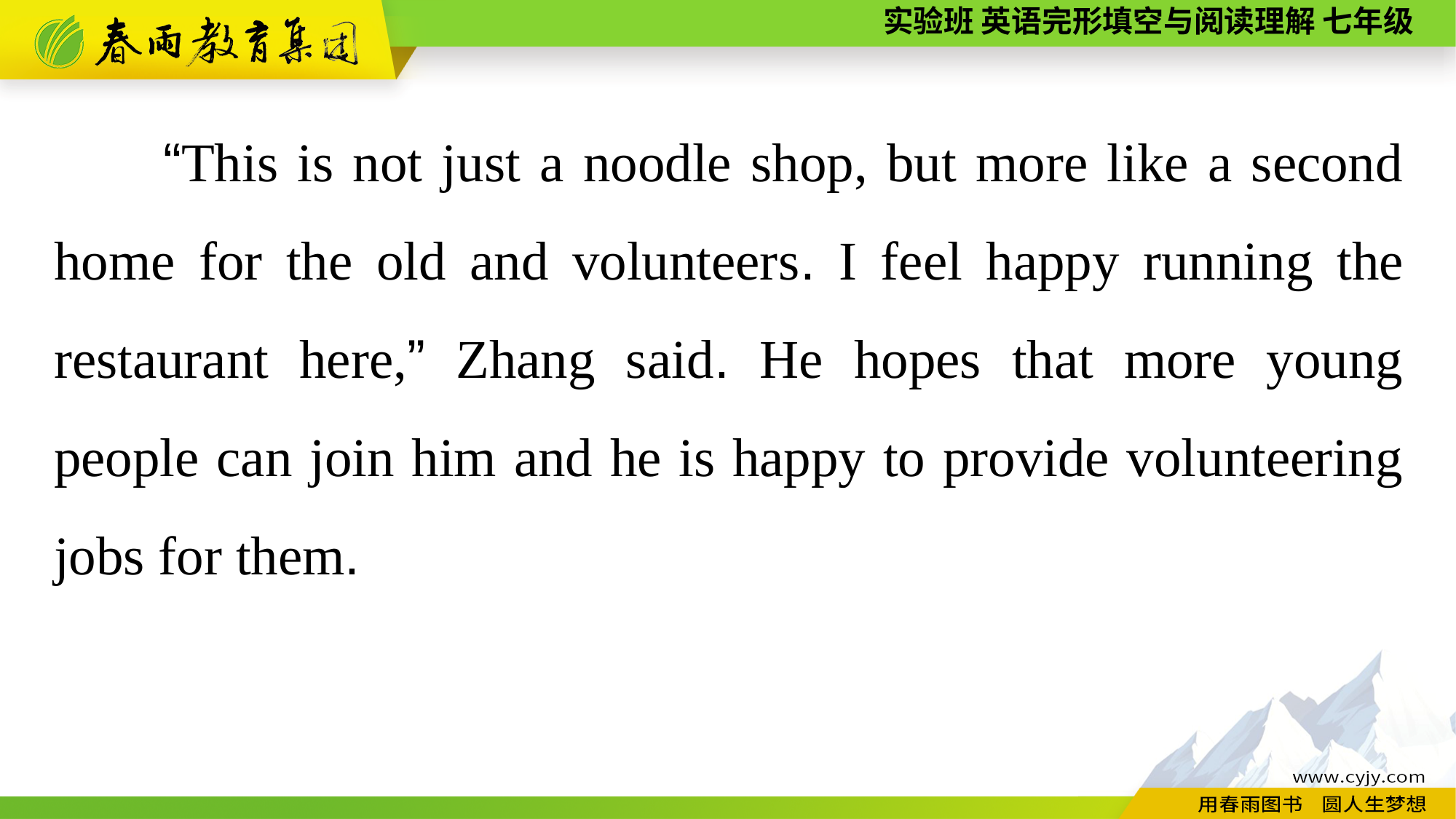

“This is not just a noodle shop, but more like a second home for the old and volunteers. I feel happy running the restaurant here,” Zhang said. He hopes that more young people can join him and he is happy to provide volunteering jobs for them.